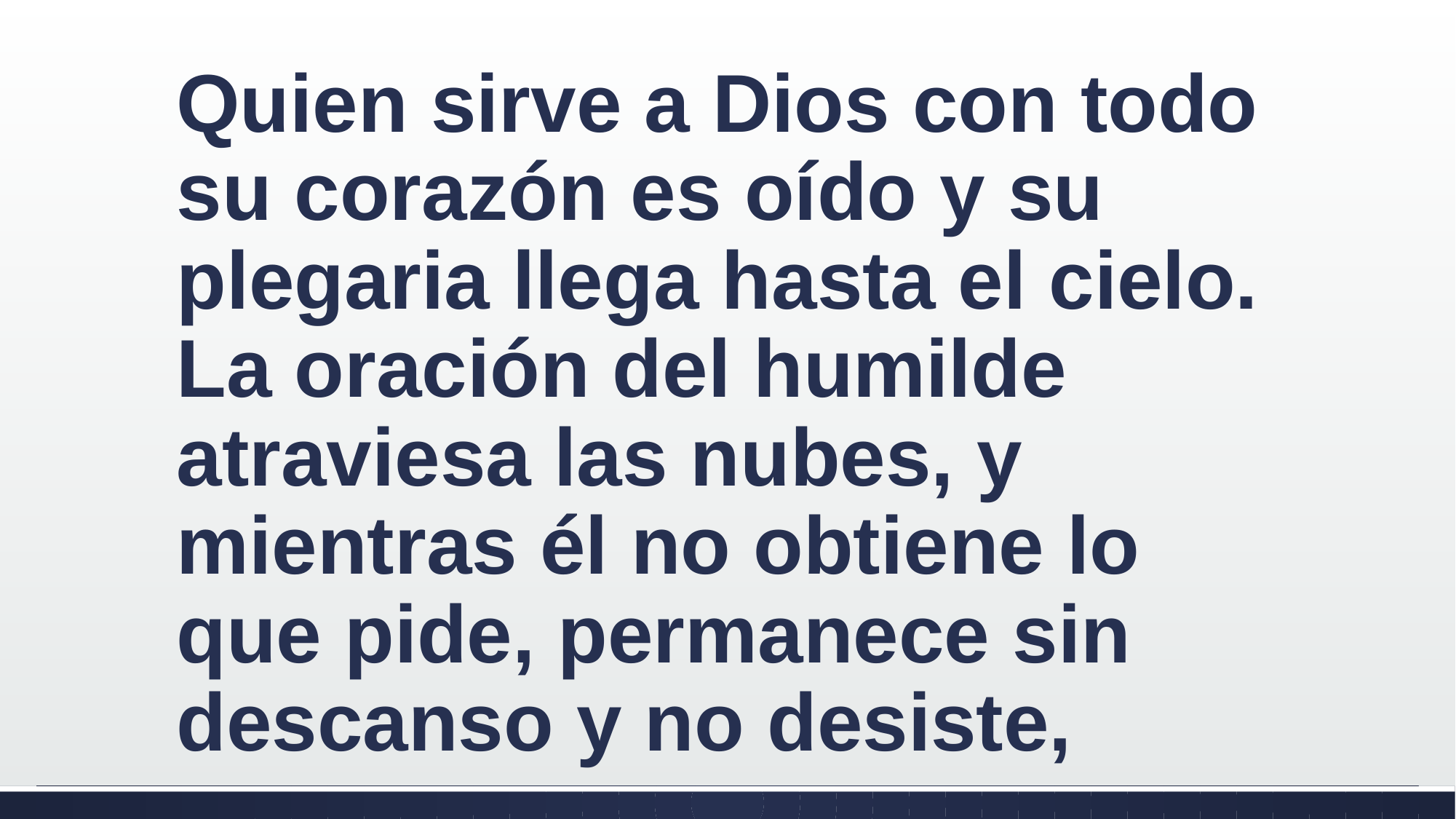

#
Quien sirve a Dios con todo su corazón es oído y su plegaria llega hasta el cielo. La oración del humilde atraviesa las nubes, y mientras él no obtiene lo que pide, permanece sin descanso y no desiste,